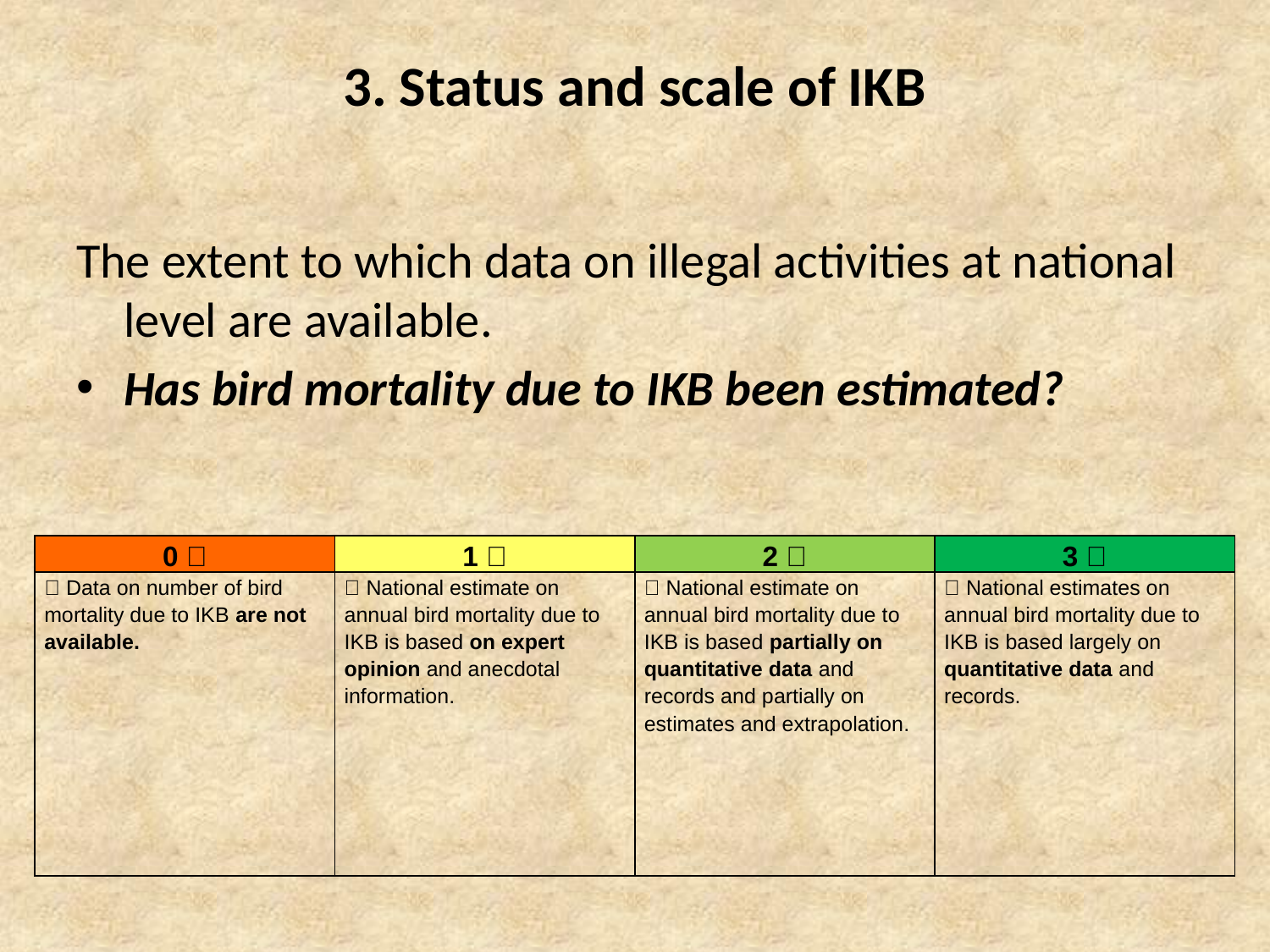

# 3. Status and scale of IKB
The extent to which data on illegal activities at national level are available.
Has bird mortality due to IKB been estimated?

| 0 􀜆 | 1 􀜆 | 2 􀜆 | 3 􀜆 |
| --- | --- | --- | --- |
| 􁃱 Data on number of bird mortality due to IKB are not available. | 􀜆 National estimate on annual bird mortality due to IKB is based on expert opinion and anecdotal information. | 􀜆 National estimate on annual bird mortality due to IKB is based partially on quantitative data and records and partially on estimates and extrapolation. | 􁃱 National estimates on annual bird mortality due to IKB is based largely on quantitative data and records. |